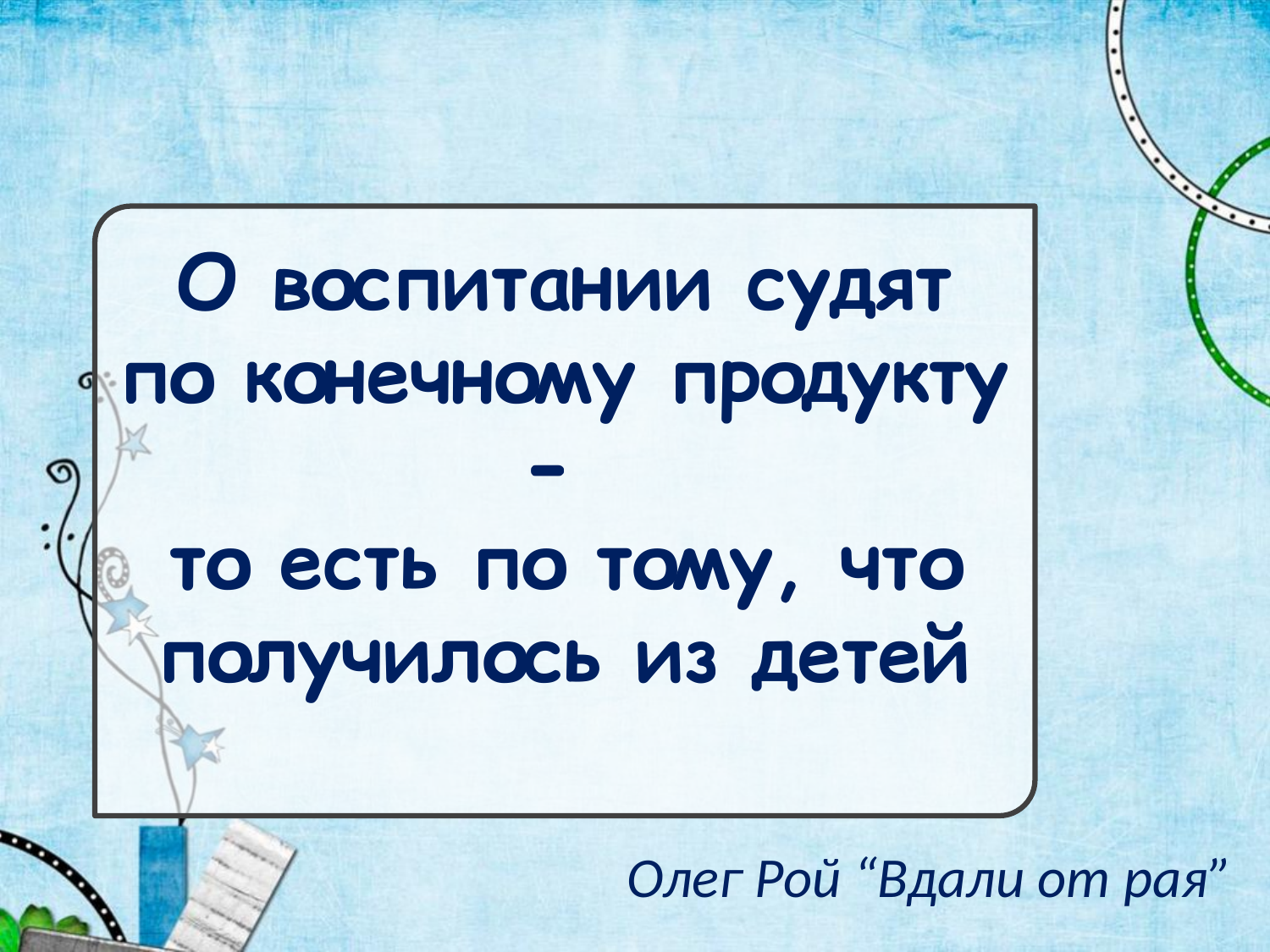

О воспитании судят по конечному продукту –
то есть по тому, что получилось из детей

Олег Рой “Вдали от рая”